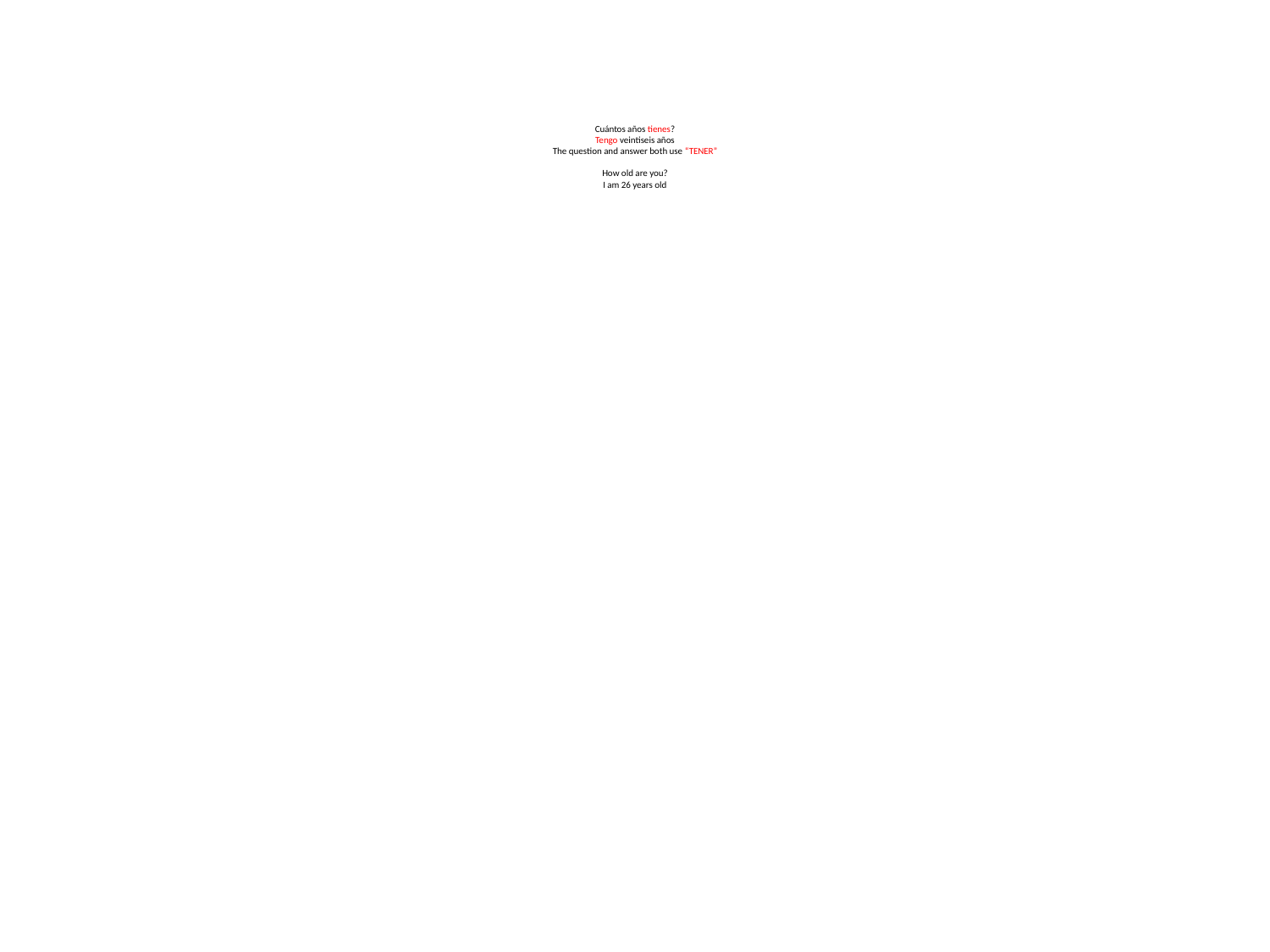

# Cuántos años tienes? Tengo veintiseis años The question and answer both use “TENER” How old are you? I am 26 years old